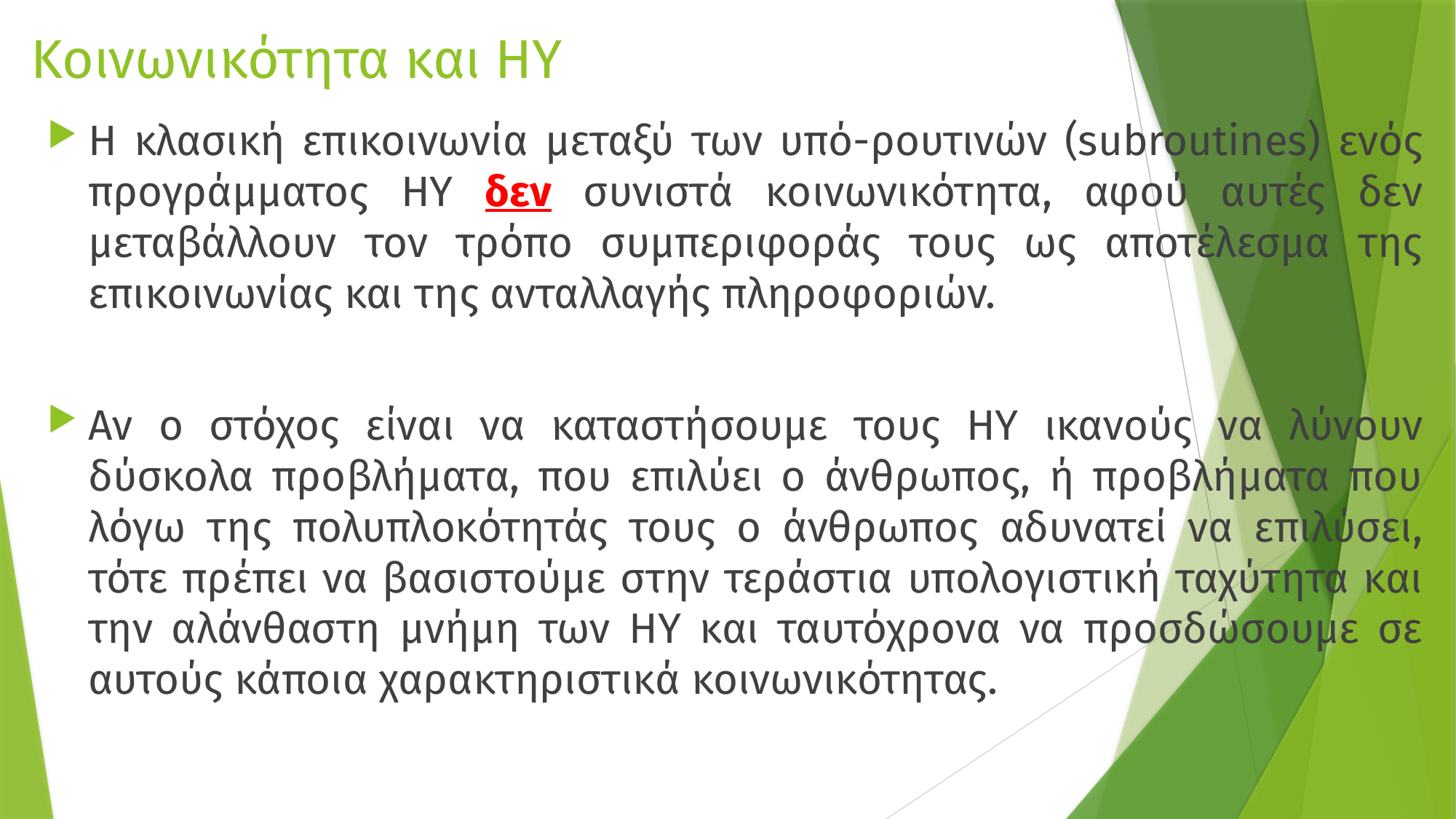

# Κοινωνικότητα και ΗΥ
Η κλασική επικοινωνία μεταξύ των υπό-ρουτινών (subroutines) ενός προγράμματος ΗΥ δεν συνιστά κοινωνικότητα, αφού αυτές δεν μεταβάλλουν τον τρόπο συμπεριφοράς τους ως αποτέλεσμα της επικοινωνίας και της ανταλλαγής πληροφοριών.

Αν ο στόχος είναι να καταστήσουμε τους ΗΥ ικανούς να λύνουν δύσκολα προβλήματα, που επιλύει ο άνθρωπος, ή προβλήματα που λόγω της πολυπλοκότητάς τους ο άνθρωπος αδυνατεί να επιλύσει, τότε πρέπει να βασιστούμε στην τεράστια υπολογιστική ταχύτητα και την αλάνθαστη μνήμη των ΗΥ και ταυτόχρονα να προσδώσουμε σε αυτούς κάποια χαρακτηριστικά κοινωνικότητας.